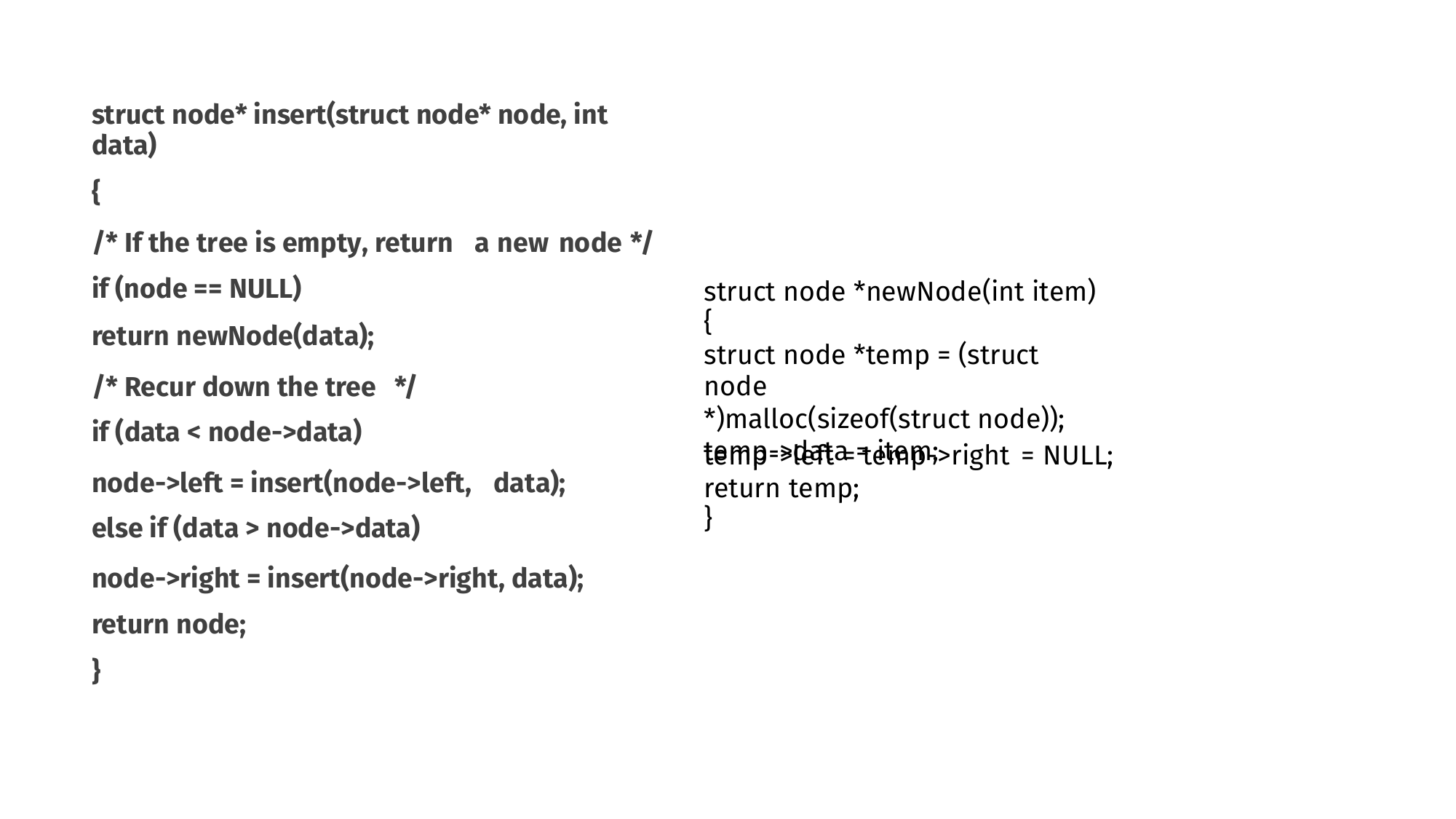

struct node* insert(struct node* node, int
data)
{
/* If the tree is empty, return
if (node == NULL)
return newNode(data);
a
new
node
*/
struct node *newNode(int item)
{
struct node *temp = (struct node
*)malloc(sizeof(struct node));
temp->data = item;
/* Recur down the tree
if (data < node->data)
*/
temp->left = temp->right
=
NULL;
node->left = insert(node->left,
else if (data > node->data)
data);
return
}
temp;
node->right = insert(node->right, data);
return node;
}